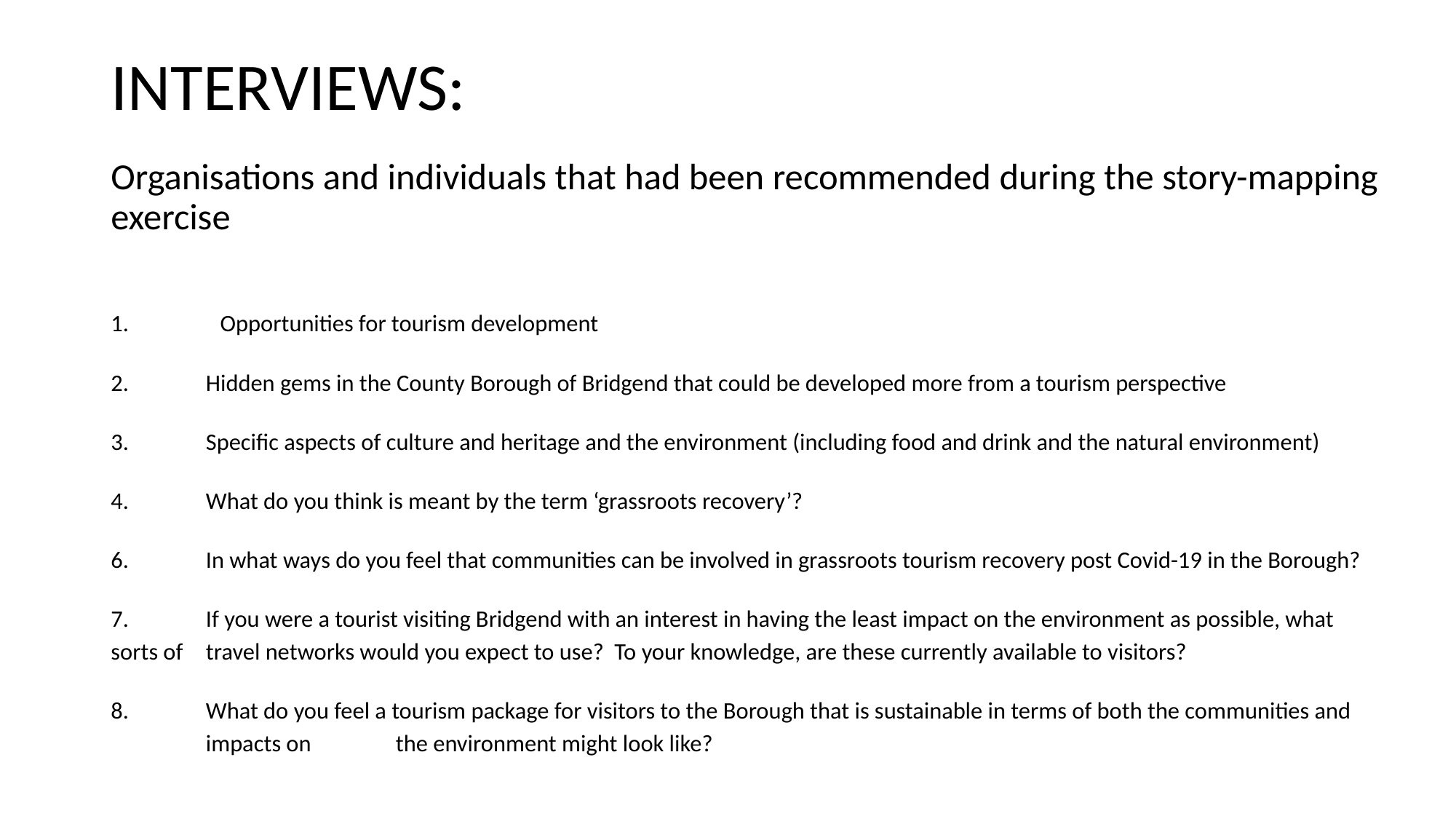

# INTERVIEWS:
Organisations and individuals that had been recommended during the story-mapping exercise

Opportunities for tourism development
2.	Hidden gems in the County Borough of Bridgend that could be developed more from a tourism perspective
3.	Specific aspects of culture and heritage and the environment (including food and drink and the natural environment)
4.	What do you think is meant by the term ‘grassroots recovery’?
6.	In what ways do you feel that communities can be involved in grassroots tourism recovery post Covid-19 in the Borough?
7.  	If you were a tourist visiting Bridgend with an interest in having the least impact on the environment as possible, what sorts of 	travel networks would you expect to use?  To your knowledge, are these currently available to visitors?
8.	What do you feel a tourism package for visitors to the Borough that is sustainable in terms of both the communities and 	impacts on 	the environment might look like?